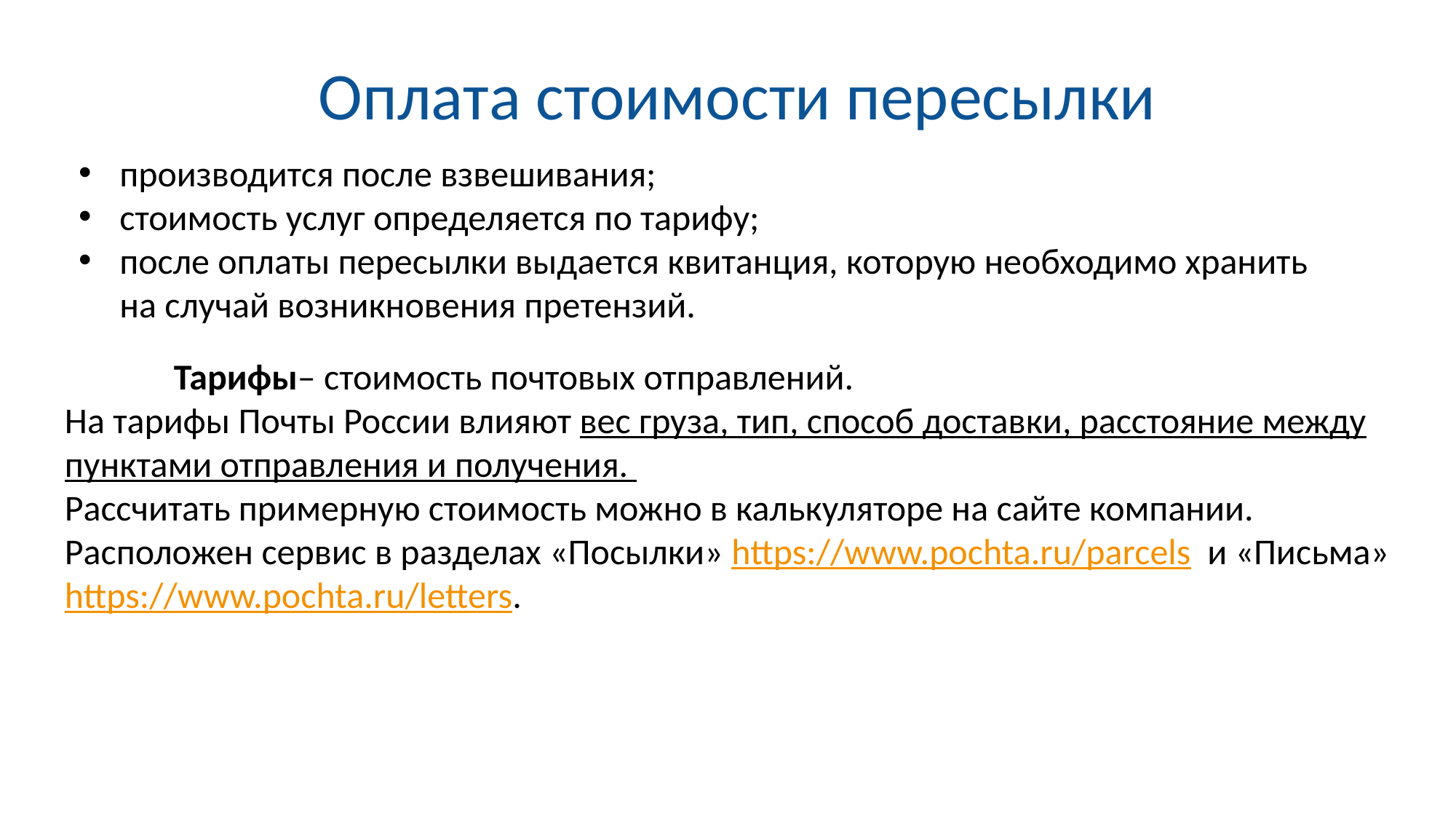

# Оплата стоимости пересылки
производится после взвешивания;
стоимость услуг определяется по тарифу;
после оплаты пересылки выдается квитанция, которую необходимо хранить на случай возникновения претензий.

	Тарифы– стоимость почтовых отправлений.
На тарифы Почты России влияют вес груза, тип, способ доставки, расстояние между пунктами отправления и получения.
Рассчитать примерную стоимость можно в калькуляторе на сайте компании. Расположен сервис в разделах «Посылки» https://www.pochta.ru/parcels  и «Письма» https://www.pochta.ru/letters.